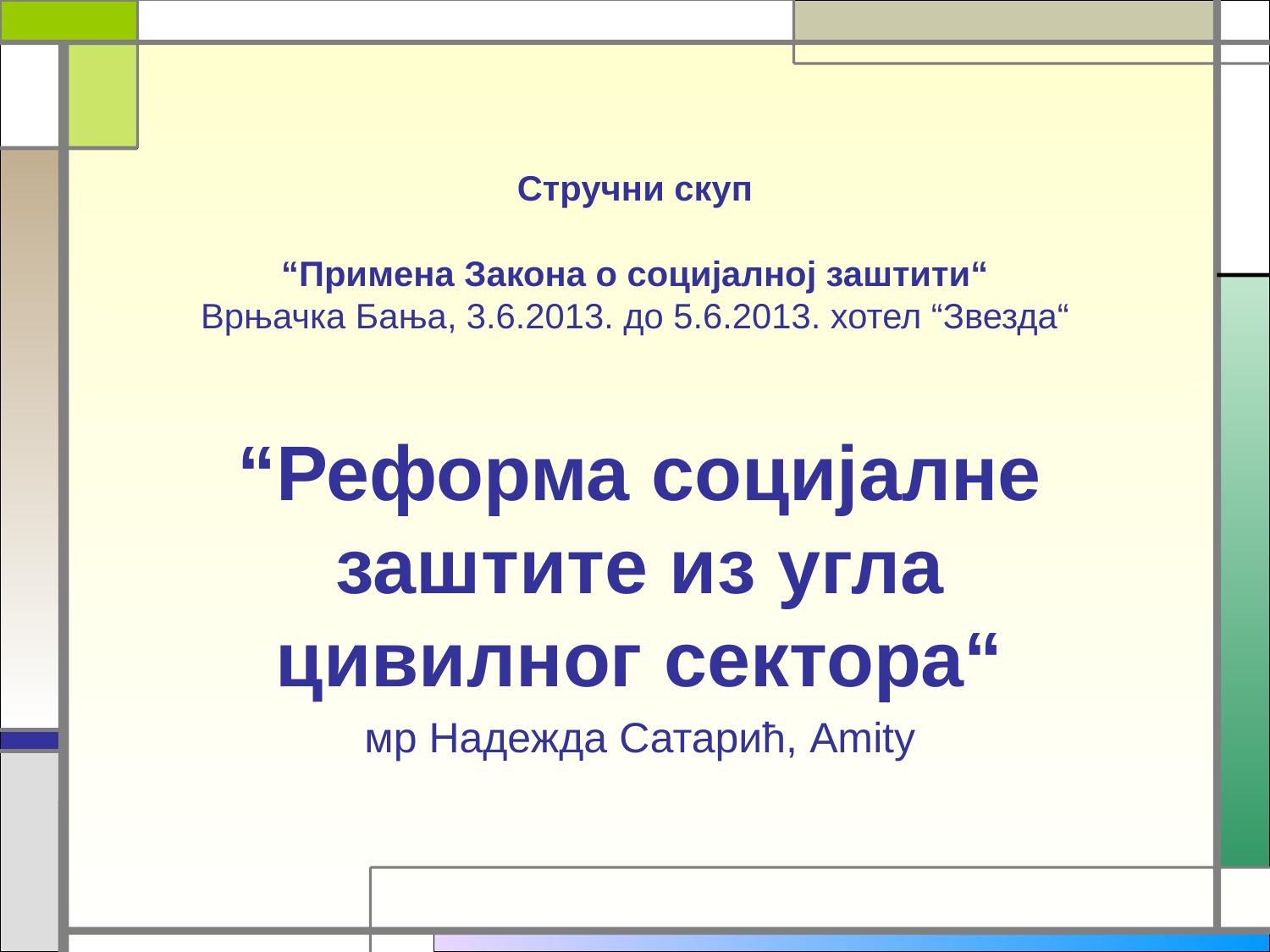

# Стручни скуп   “Примена Закона о социјалној заштити“ Врњачка Бања, 3.6.2013. до 5.6.2013. хотел “Звезда“
“Реформа социјалне заштите из угла цивилног сектора“
мр Надежда Сатарић, Amity